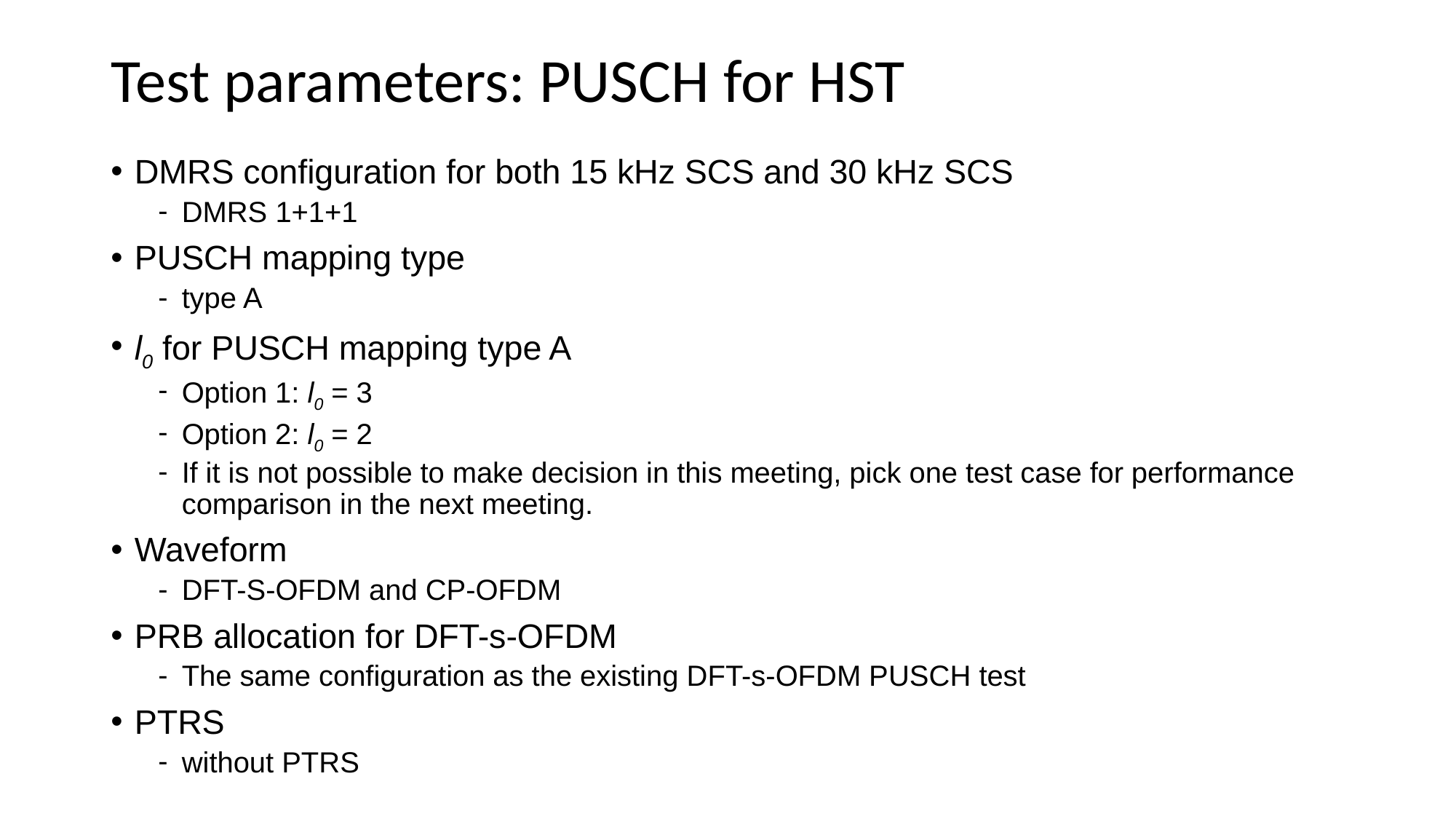

# Test parameters: PUSCH for HST
DMRS configuration for both 15 kHz SCS and 30 kHz SCS
DMRS 1+1+1
PUSCH mapping type
type A
l0 for PUSCH mapping type A
Option 1: l0 = 3
Option 2: l0 = 2
If it is not possible to make decision in this meeting, pick one test case for performance comparison in the next meeting.
Waveform
DFT-S-OFDM and CP-OFDM
PRB allocation for DFT-s-OFDM
The same configuration as the existing DFT-s-OFDM PUSCH test
PTRS
without PTRS